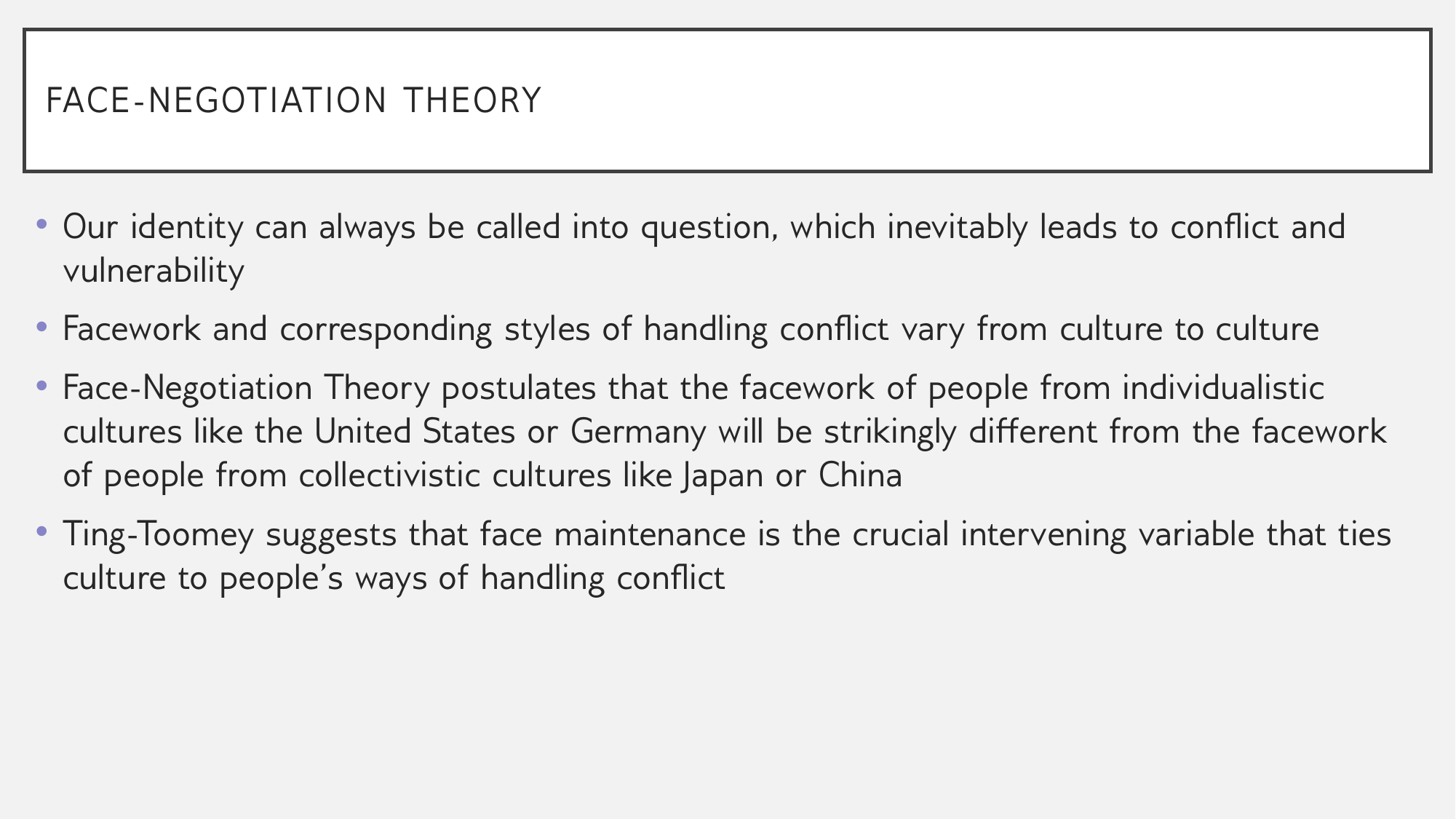

# Face-negotiation theory
Our identity can always be called into question, which inevitably leads to conflict and vulnerability
Facework and corresponding styles of handling conflict vary from culture to culture
Face-Negotiation Theory postulates that the facework of people from individualistic cultures like the United States or Germany will be strikingly different from the facework of people from collectivistic cultures like Japan or China
Ting-Toomey suggests that face maintenance is the crucial intervening variable that ties culture to people’s ways of handling conflict